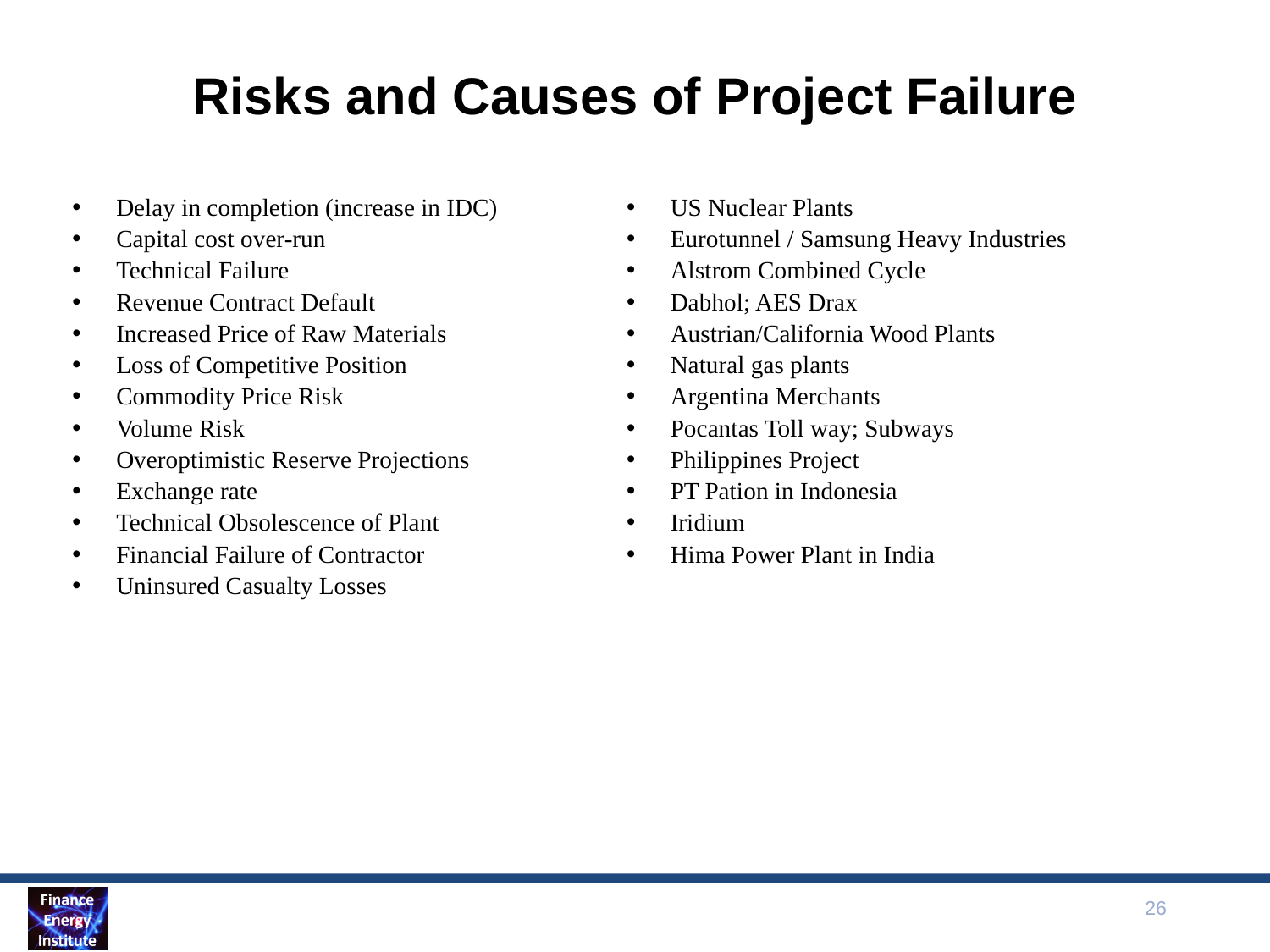

# Risks and Causes of Project Failure
Delay in completion (increase in IDC)
Capital cost over-run
Technical Failure
Revenue Contract Default
Increased Price of Raw Materials
Loss of Competitive Position
Commodity Price Risk
Volume Risk
Overoptimistic Reserve Projections
Exchange rate
Technical Obsolescence of Plant
Financial Failure of Contractor
Uninsured Casualty Losses
US Nuclear Plants
Eurotunnel / Samsung Heavy Industries
Alstrom Combined Cycle
Dabhol; AES Drax
Austrian/California Wood Plants
Natural gas plants
Argentina Merchants
Pocantas Toll way; Subways
Philippines Project
PT Pation in Indonesia
Iridium
Hima Power Plant in India
26